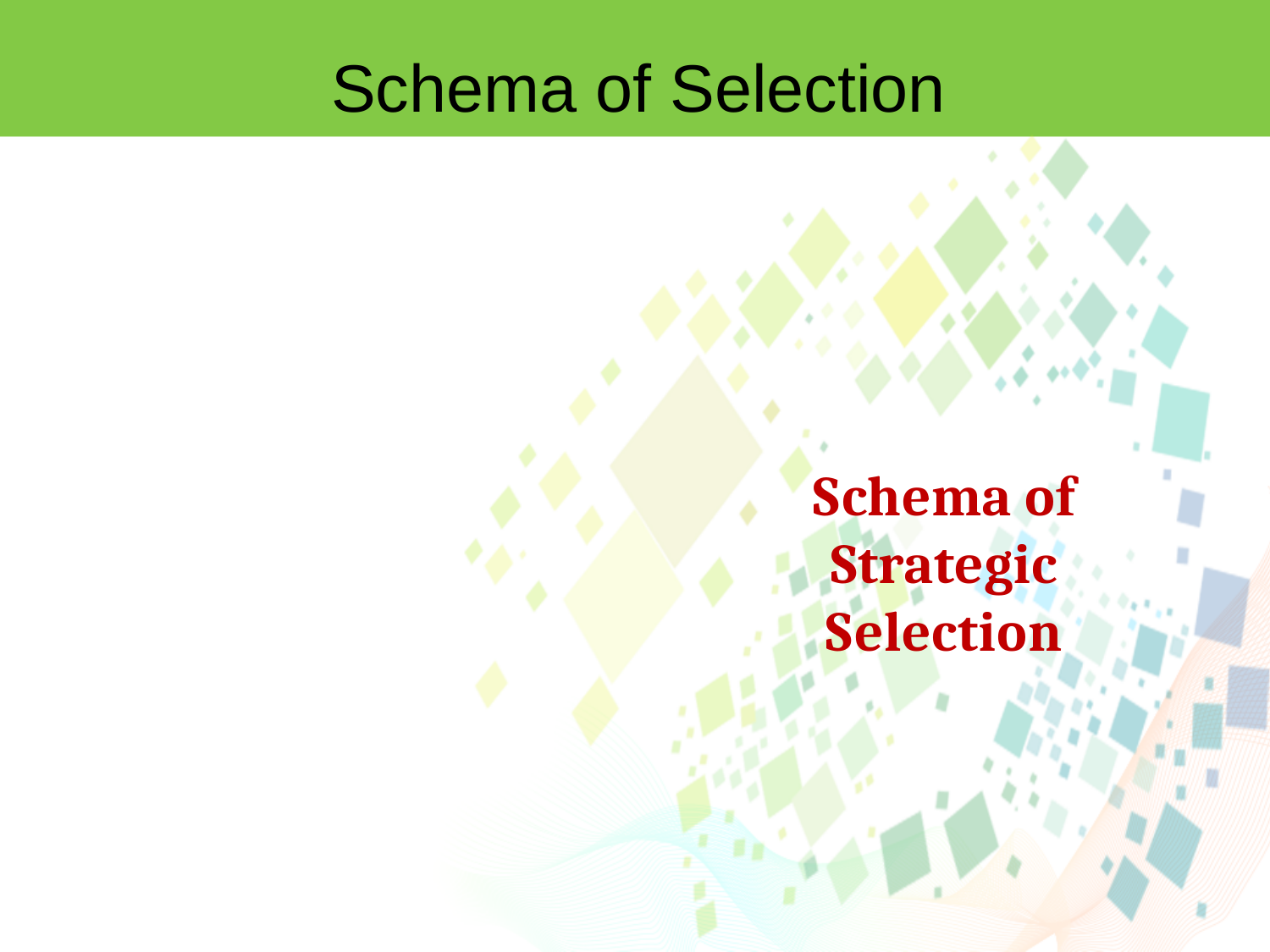

Schema of Selection
Schema of Strategic Selection